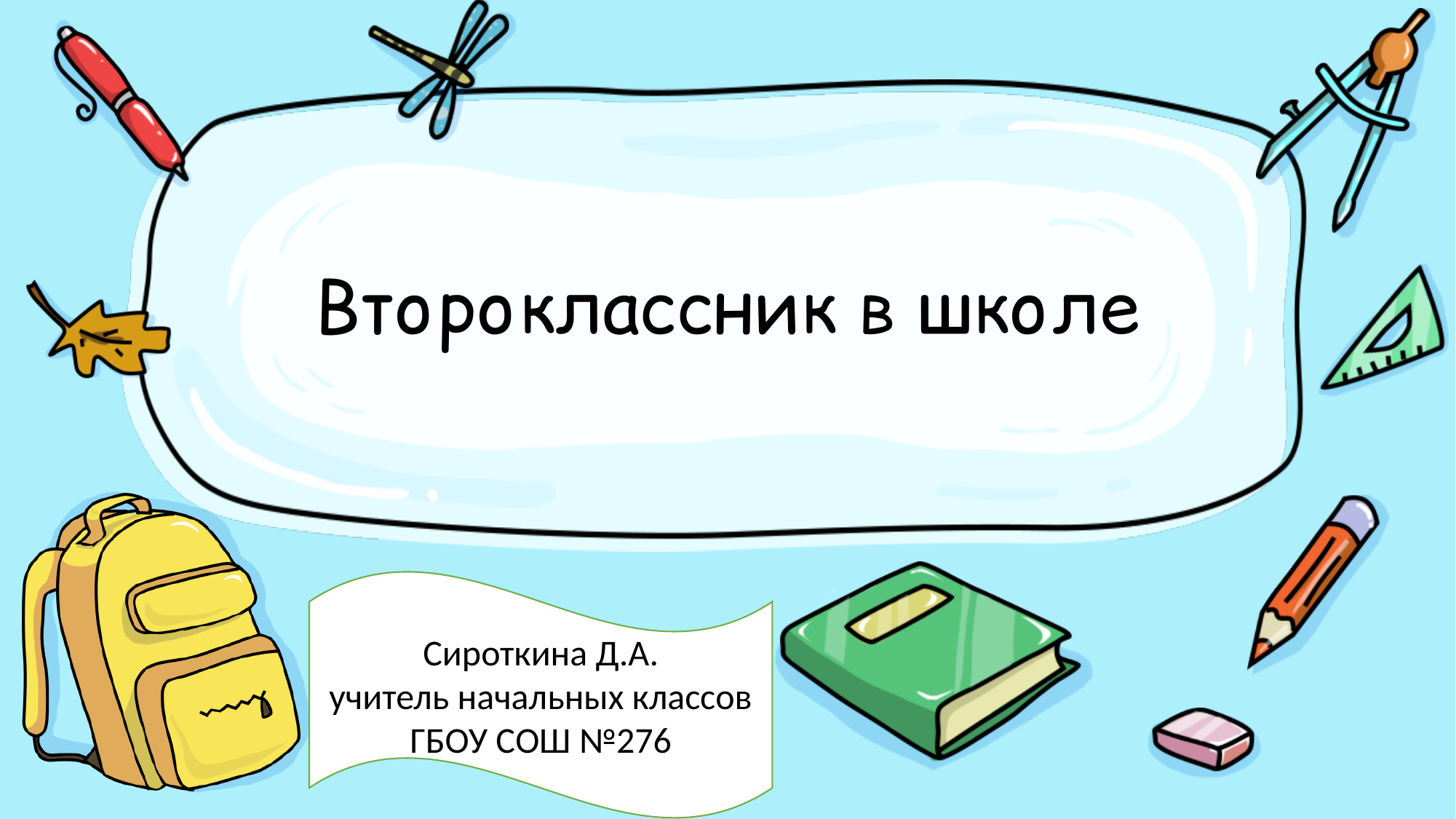

# Второклассник в школе
Сироткина Д.А.
учитель начальных классов
ГБОУ СОШ №276